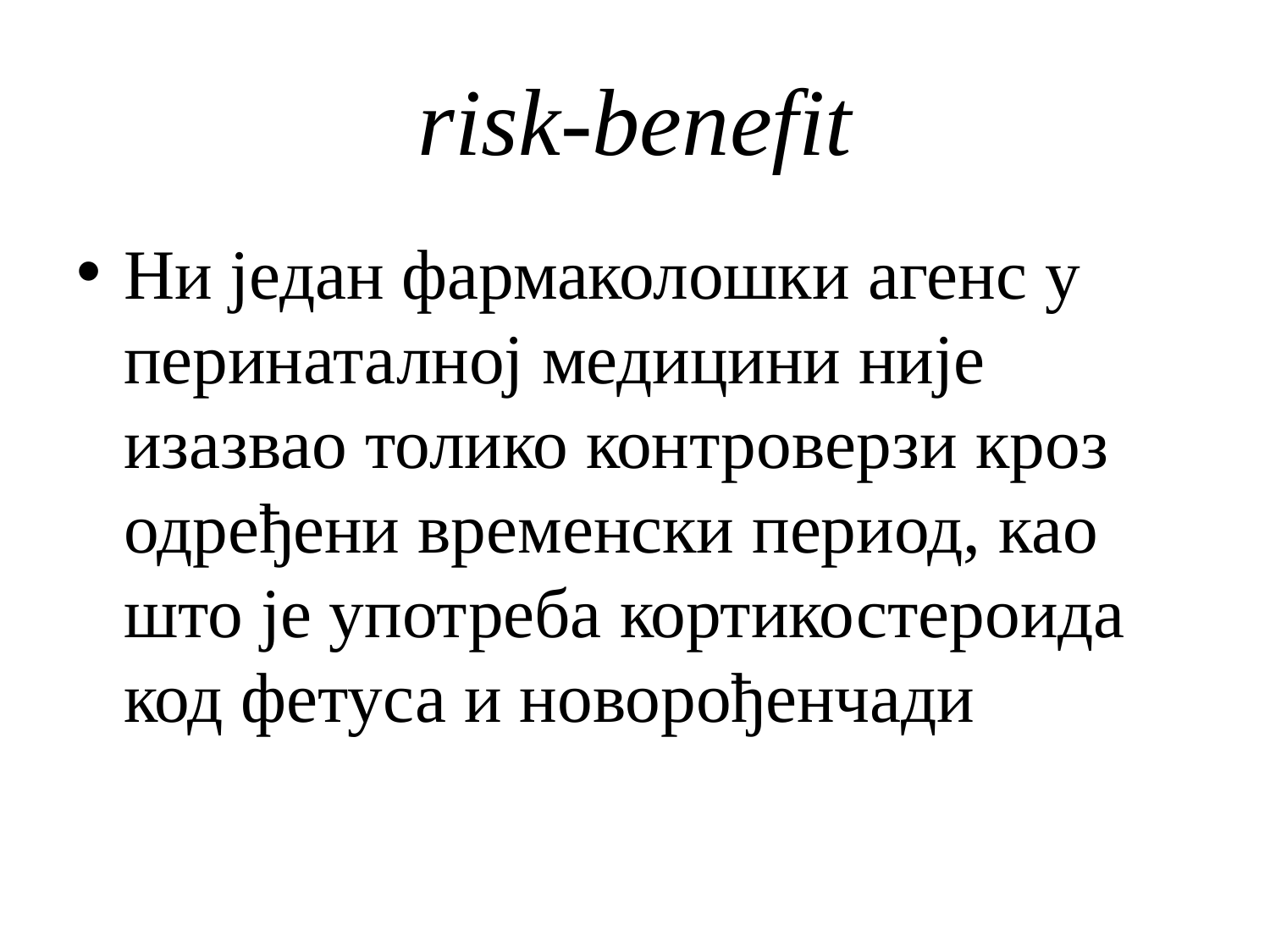

# risk-benefit
Ни један фармаколошки агенс у перинаталној медицини није изазвао толико контроверзи кроз одређени временски период, као што је употреба кортикостероида код фетуса и новорођенчади